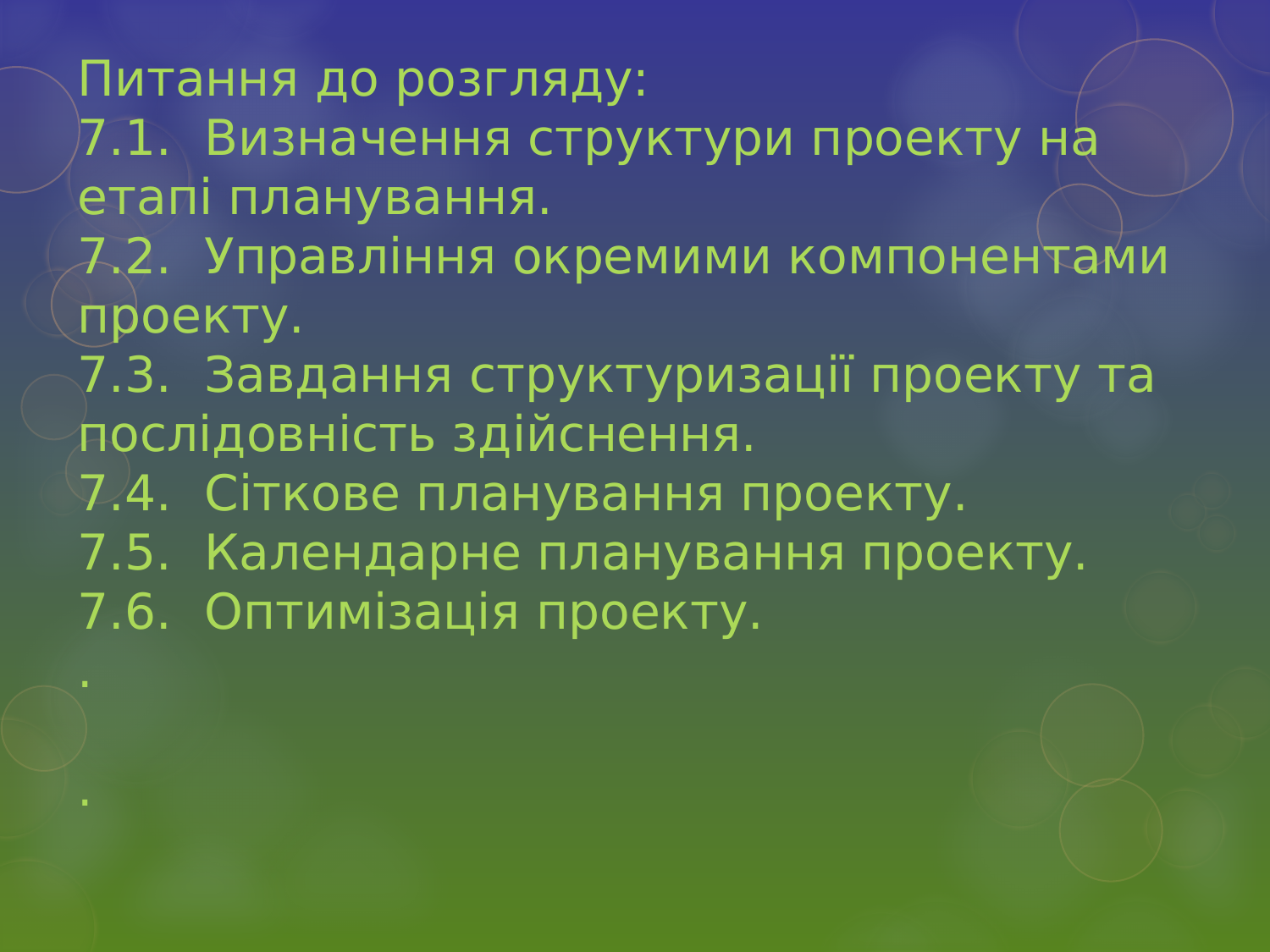

# Питання до розгляду: 7.1.	Визначення структури проекту на етапі планування. 7.2.	Управління окремими компонентами проекту. 7.3.	Завдання структуризації проекту та послідовність здійснення. 7.4.	Сіткове планування проекту. 7.5.	Календарне планування проекту. 7.6.	Оптимізація проекту. . .